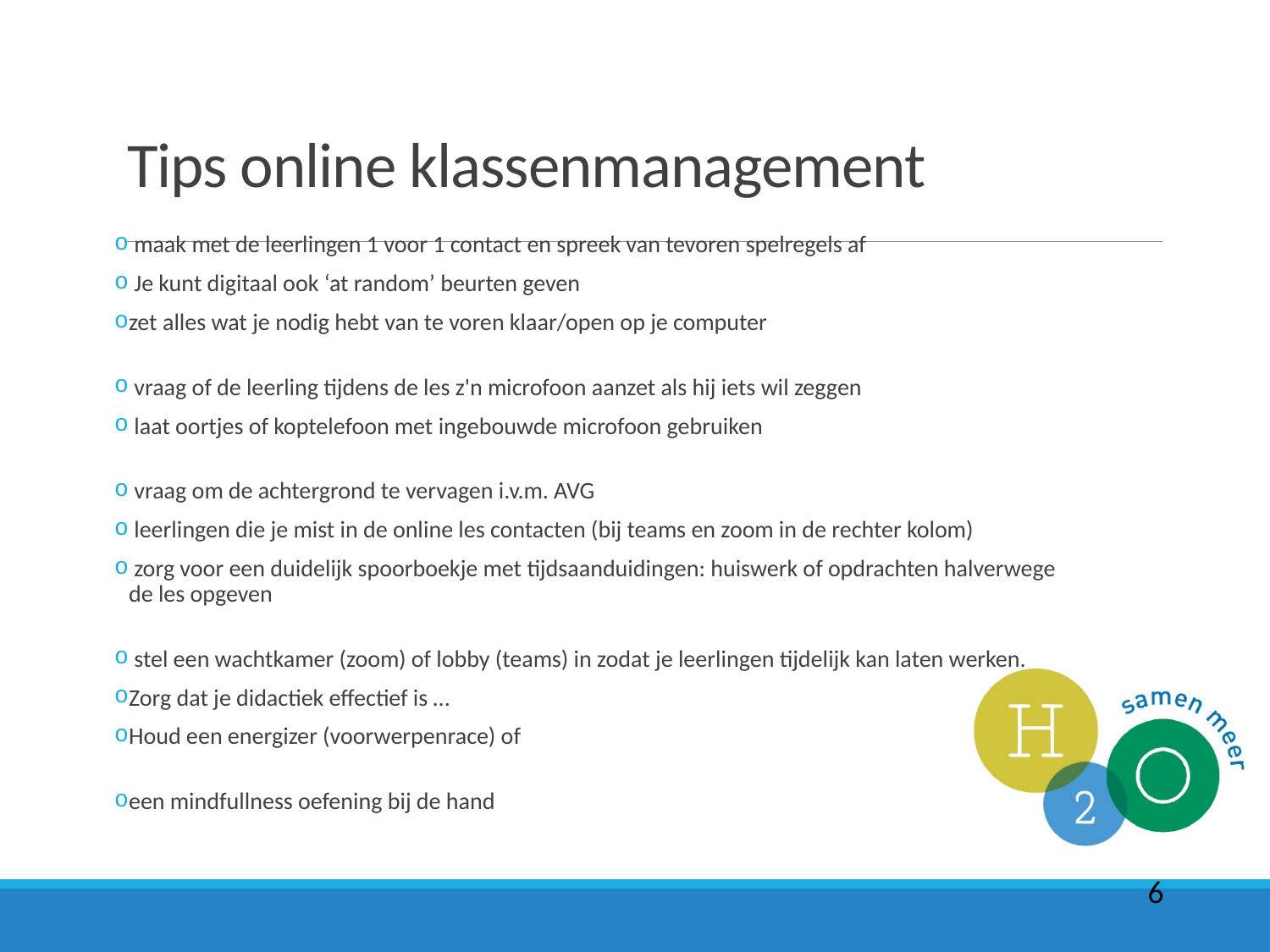

# Tips online klassenmanagement
 maak met de leerlingen 1 voor 1 contact en spreek van tevoren spelregels af
 Je kunt digitaal ook ‘at random’ beurten geven
zet alles wat je nodig hebt van te voren klaar/open op je computer
 vraag of de leerling tijdens de les z'n microfoon aanzet als hij iets wil zeggen
 laat oortjes of koptelefoon met ingebouwde microfoon gebruiken
 vraag om de achtergrond te vervagen i.v.m. AVG
 leerlingen die je mist in de online les contacten (bij teams en zoom in de rechter kolom)
 zorg voor een duidelijk spoorboekje met tijdsaanduidingen: huiswerk of opdrachten halverwege de les opgeven
 stel een wachtkamer (zoom) of lobby (teams) in zodat je leerlingen tijdelijk kan laten werken.
Zorg dat je didactiek effectief is …
Houd een energizer (voorwerpenrace) of
een mindfullness oefening bij de hand

6